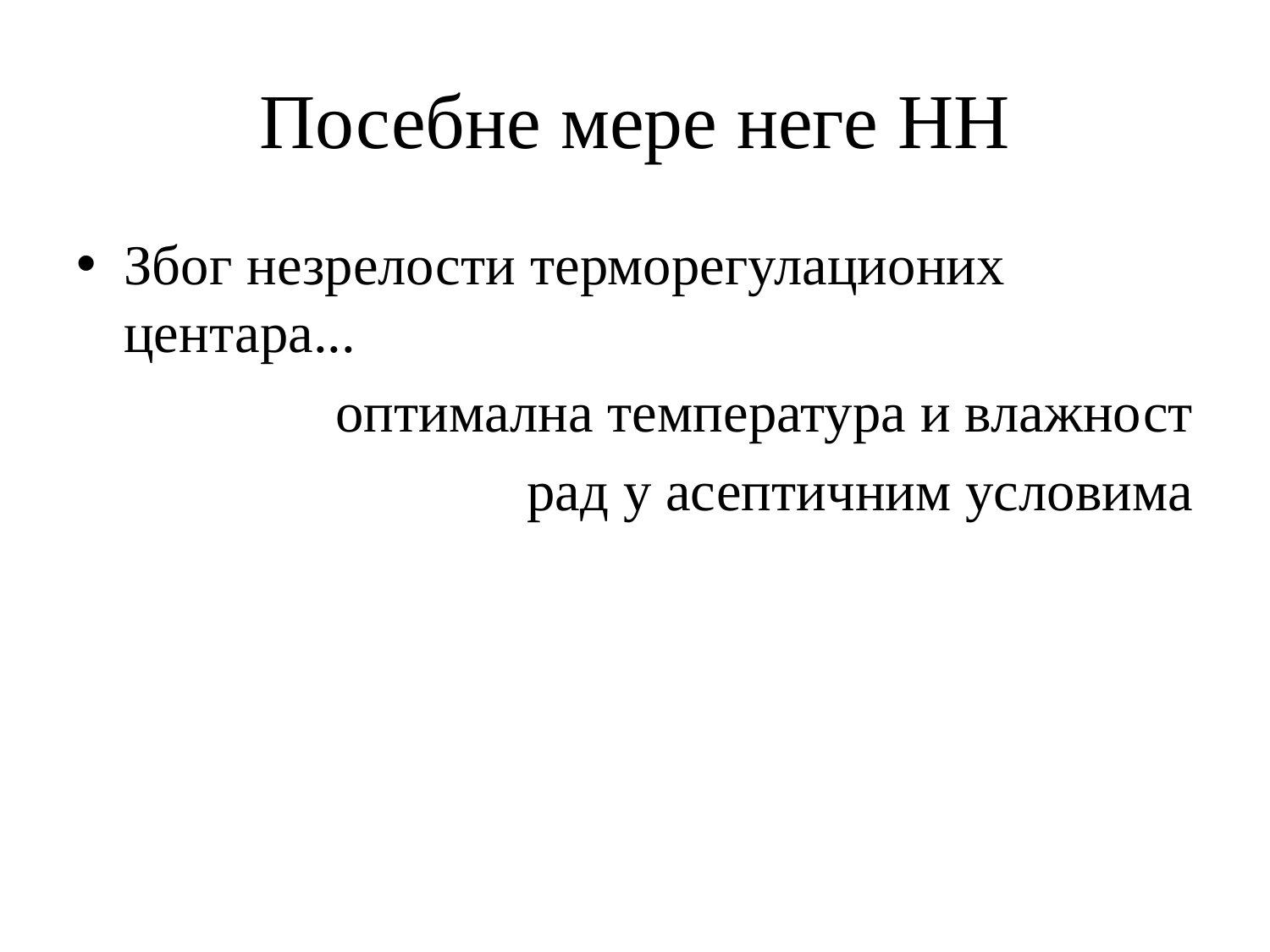

# Посебне мере неге НН
Због незрелости терморегулационих центара...
оптимална температура и влажност
рад у асептичним условима